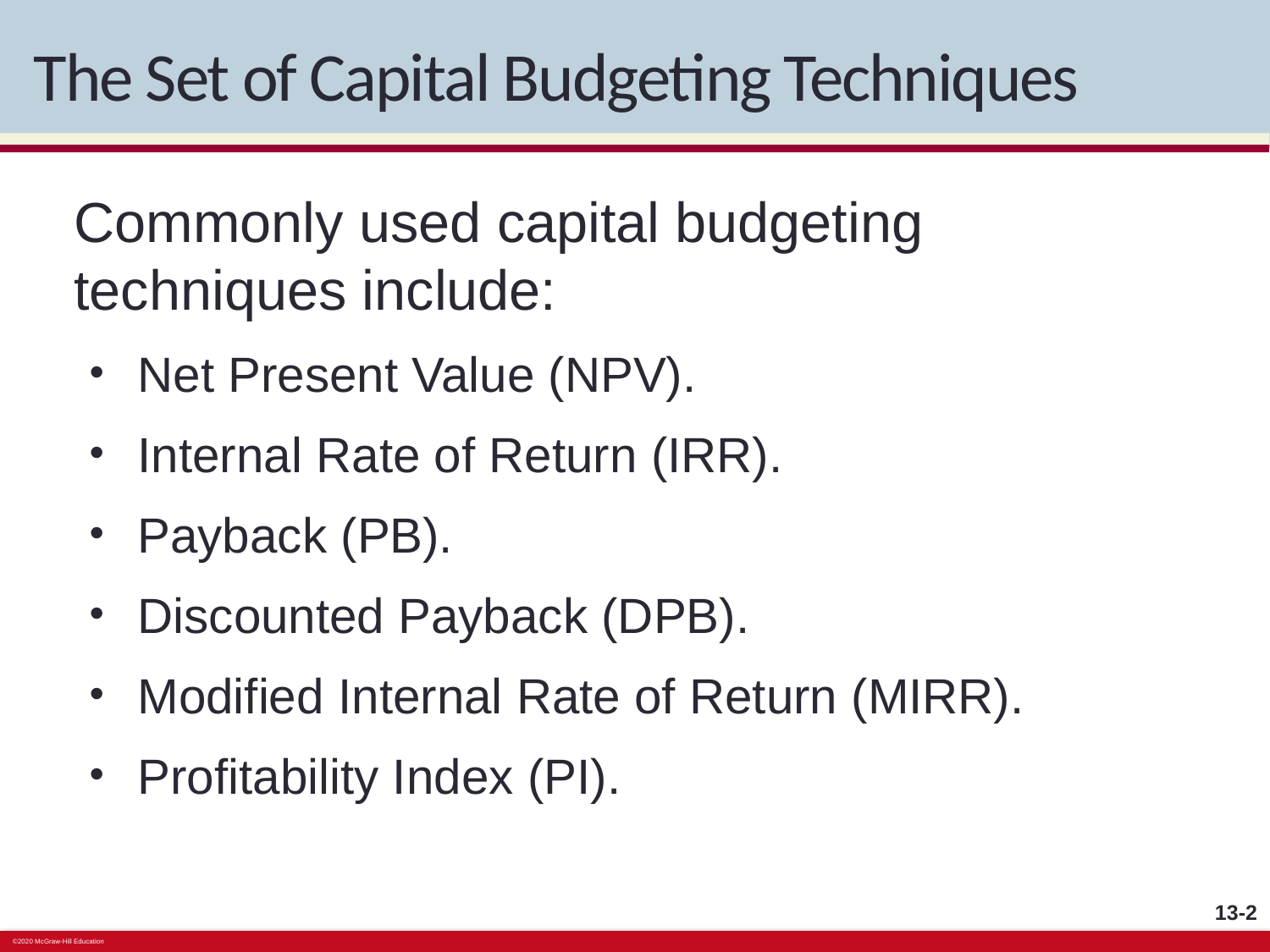

# The Set of Capital Budgeting Techniques
Commonly used capital budgeting techniques include:
Net Present Value (NPV).
Internal Rate of Return (IRR).
Payback (PB).
Discounted Payback (DPB).
Modified Internal Rate of Return (MIRR).
Profitability Index (PI).